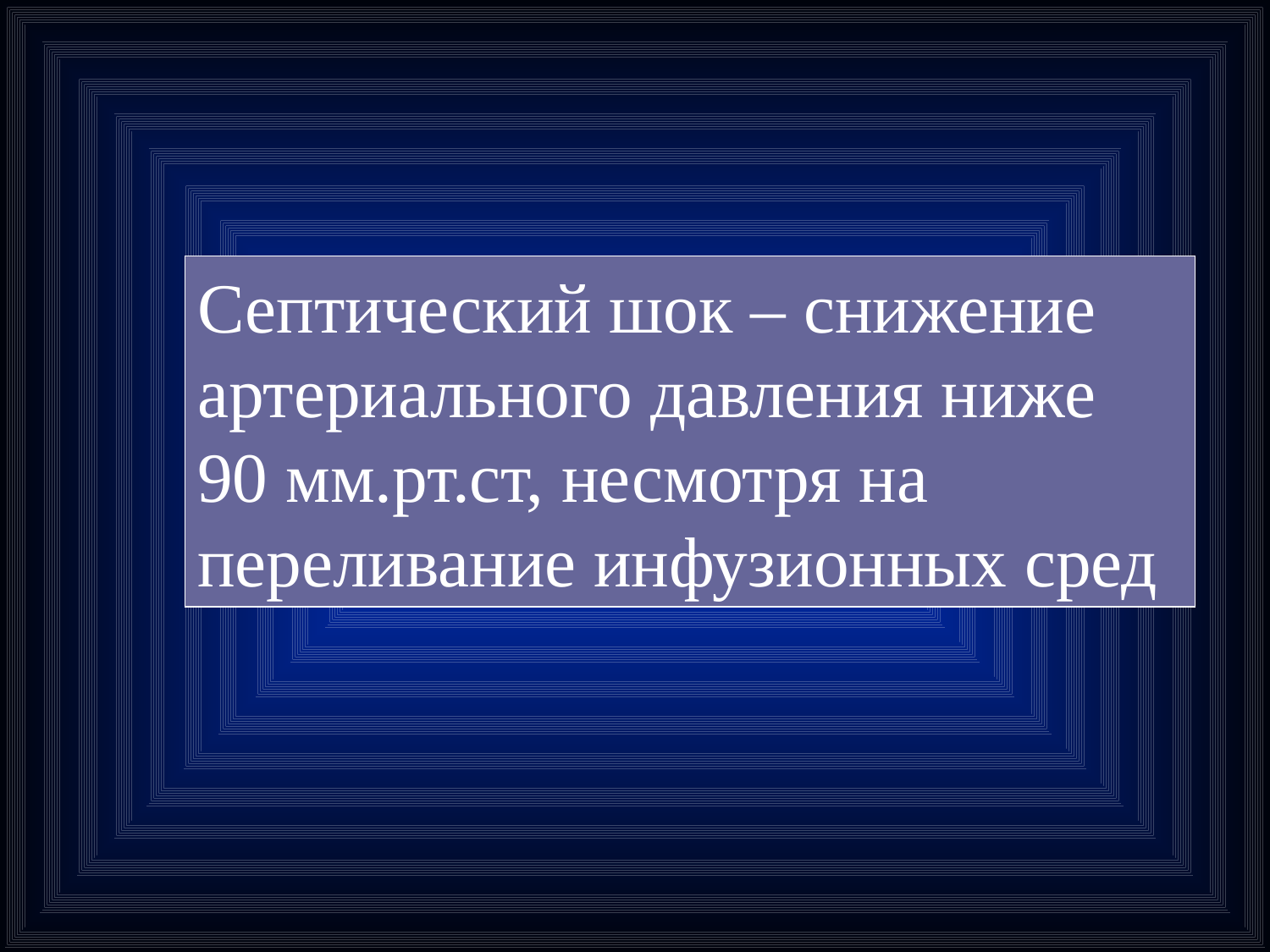

Септический шок – снижение артериального давления ниже 90 мм.рт.ст, несмотря на переливание инфузионных сред